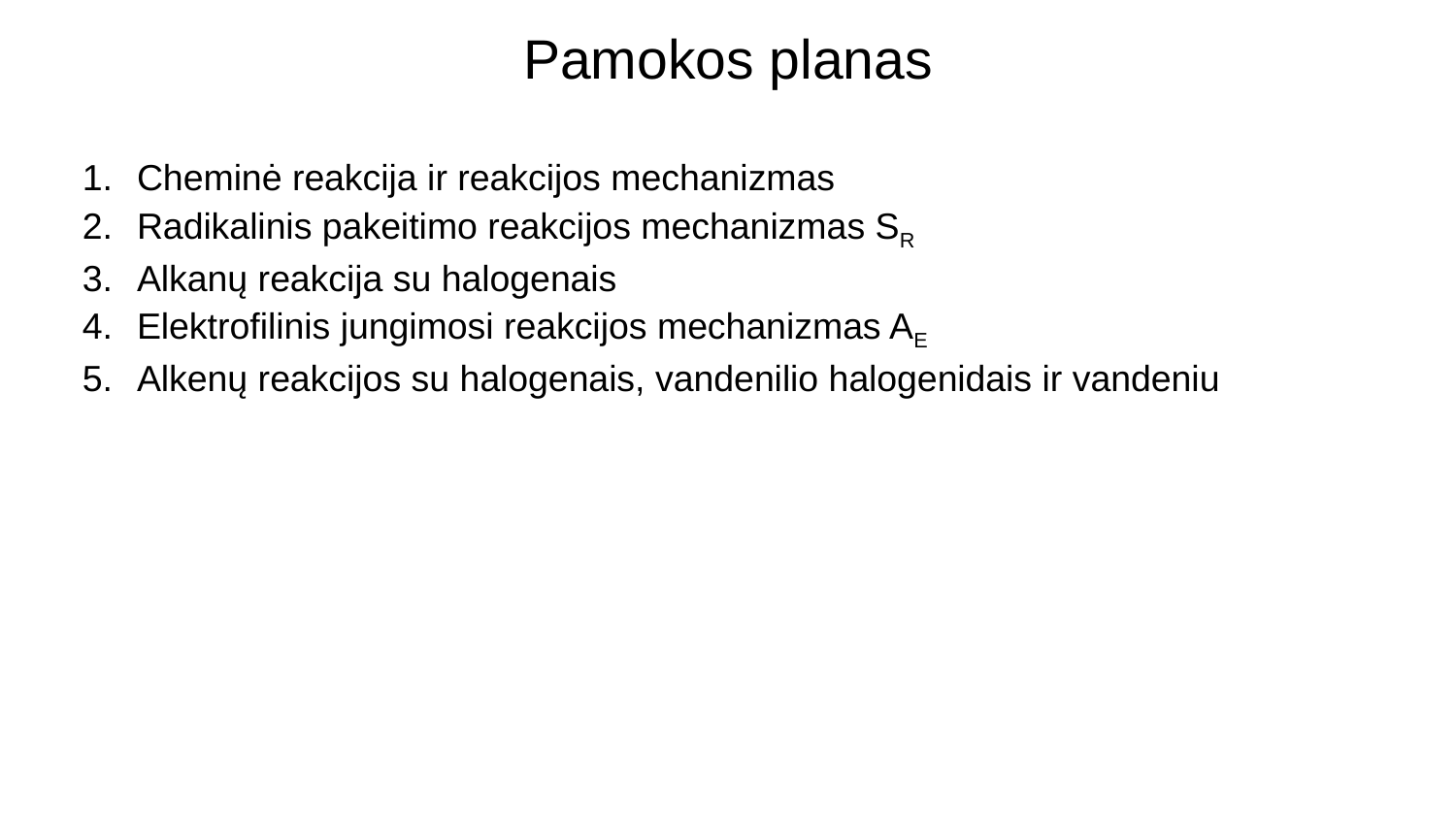

# Pamokos planas
Cheminė reakcija ir reakcijos mechanizmas
Radikalinis pakeitimo reakcijos mechanizmas SR
Alkanų reakcija su halogenais
Elektrofilinis jungimosi reakcijos mechanizmas AE
Alkenų reakcijos su halogenais, vandenilio halogenidais ir vandeniu